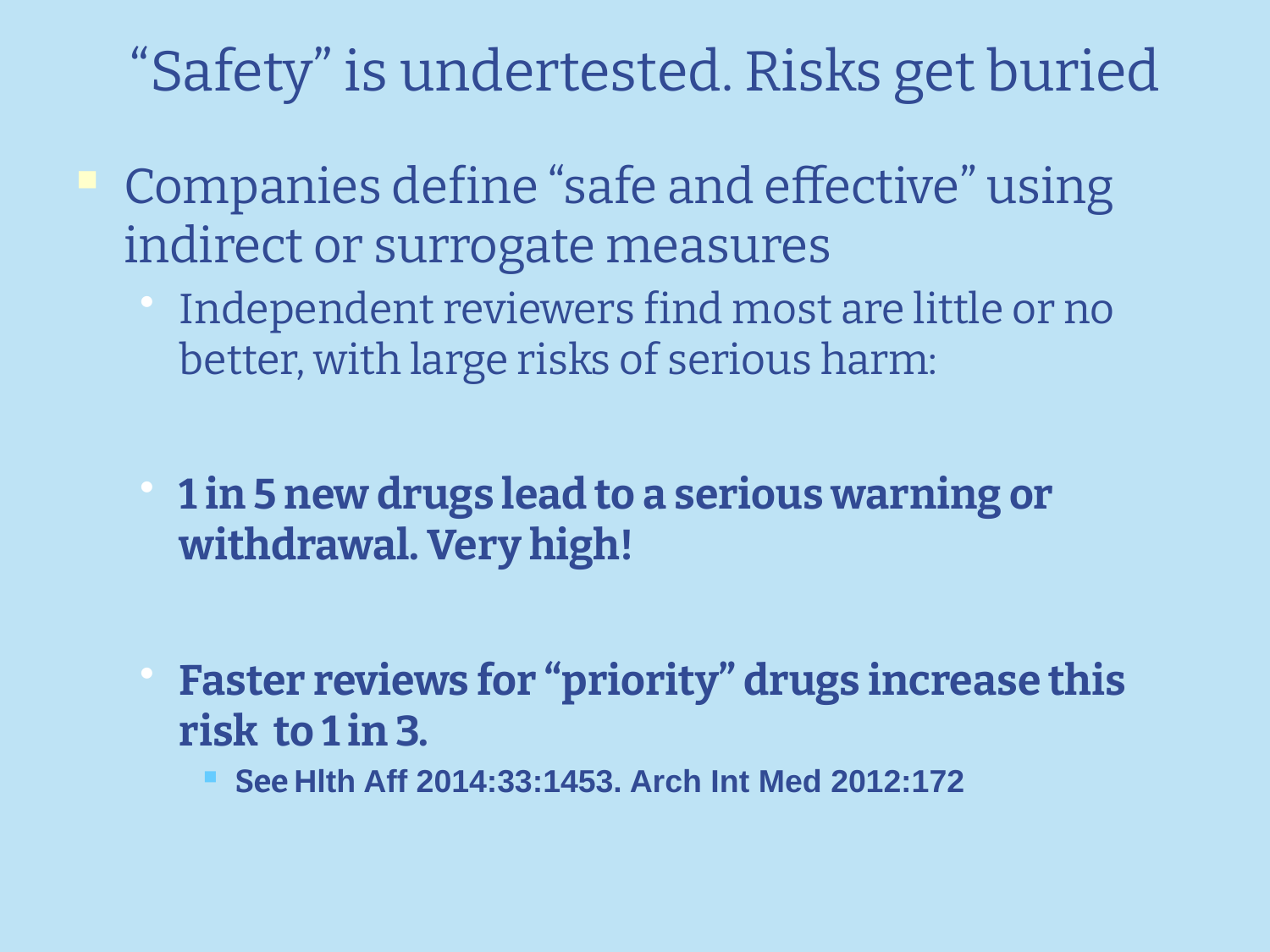

# “Safety” is undertested. Risks get buried
Companies define “safe and effective” using indirect or surrogate measures
Independent reviewers find most are little or no better, with large risks of serious harm:

1 in 5 new drugs lead to a serious warning or withdrawal. Very high!

Faster reviews for “priority” drugs increase this risk  to 1 in 3.
See Hlth Aff 2014:33:1453. Arch Int Med 2012:172